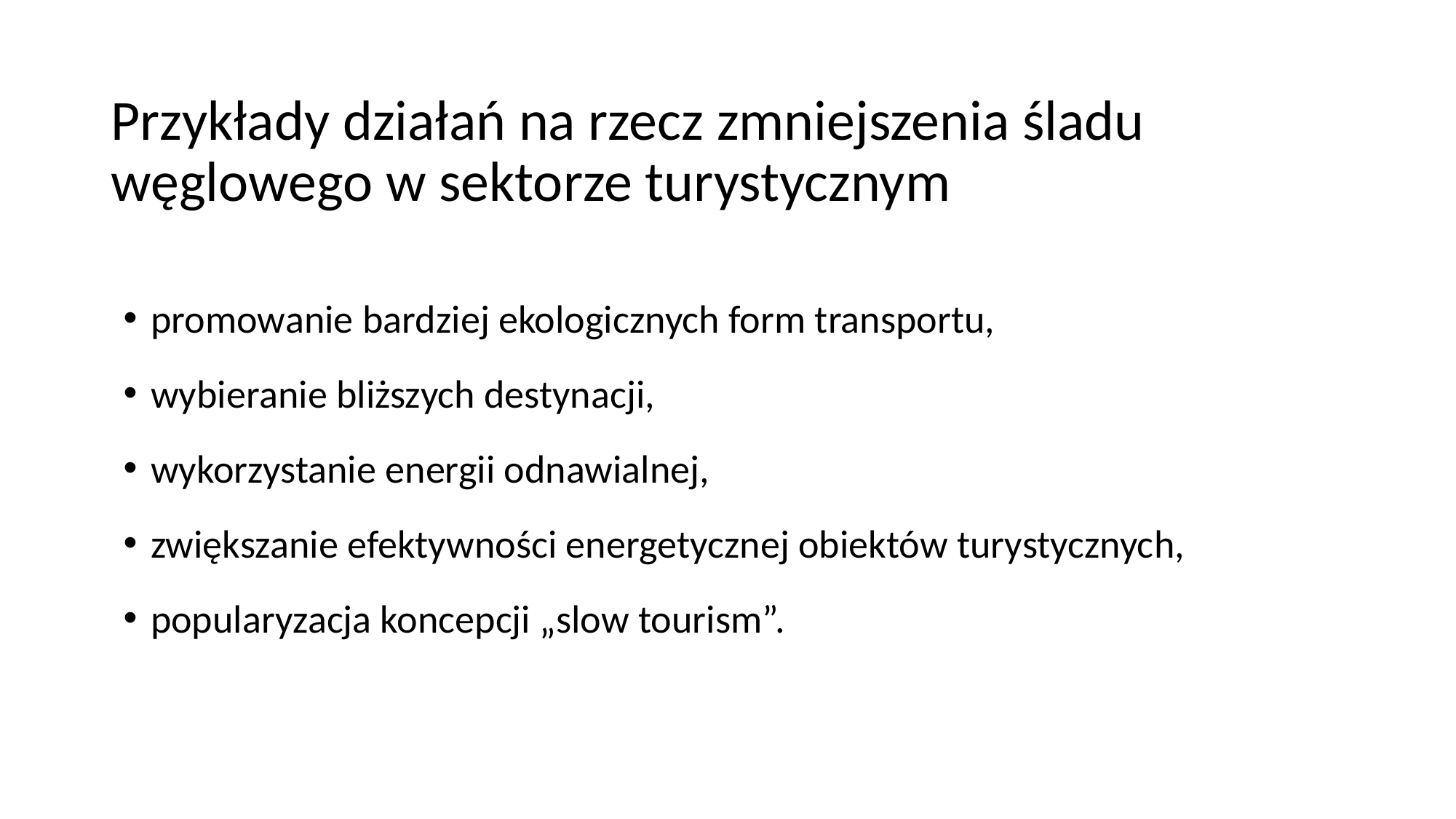

# Przykłady działań na rzecz zmniejszenia śladu węglowego w sektorze turystycznym
promowanie bardziej ekologicznych form transportu,
wybieranie bliższych destynacji,
wykorzystanie energii odnawialnej,
zwiększanie efektywności energetycznej obiektów turystycznych,
popularyzacja koncepcji „slow tourism”.